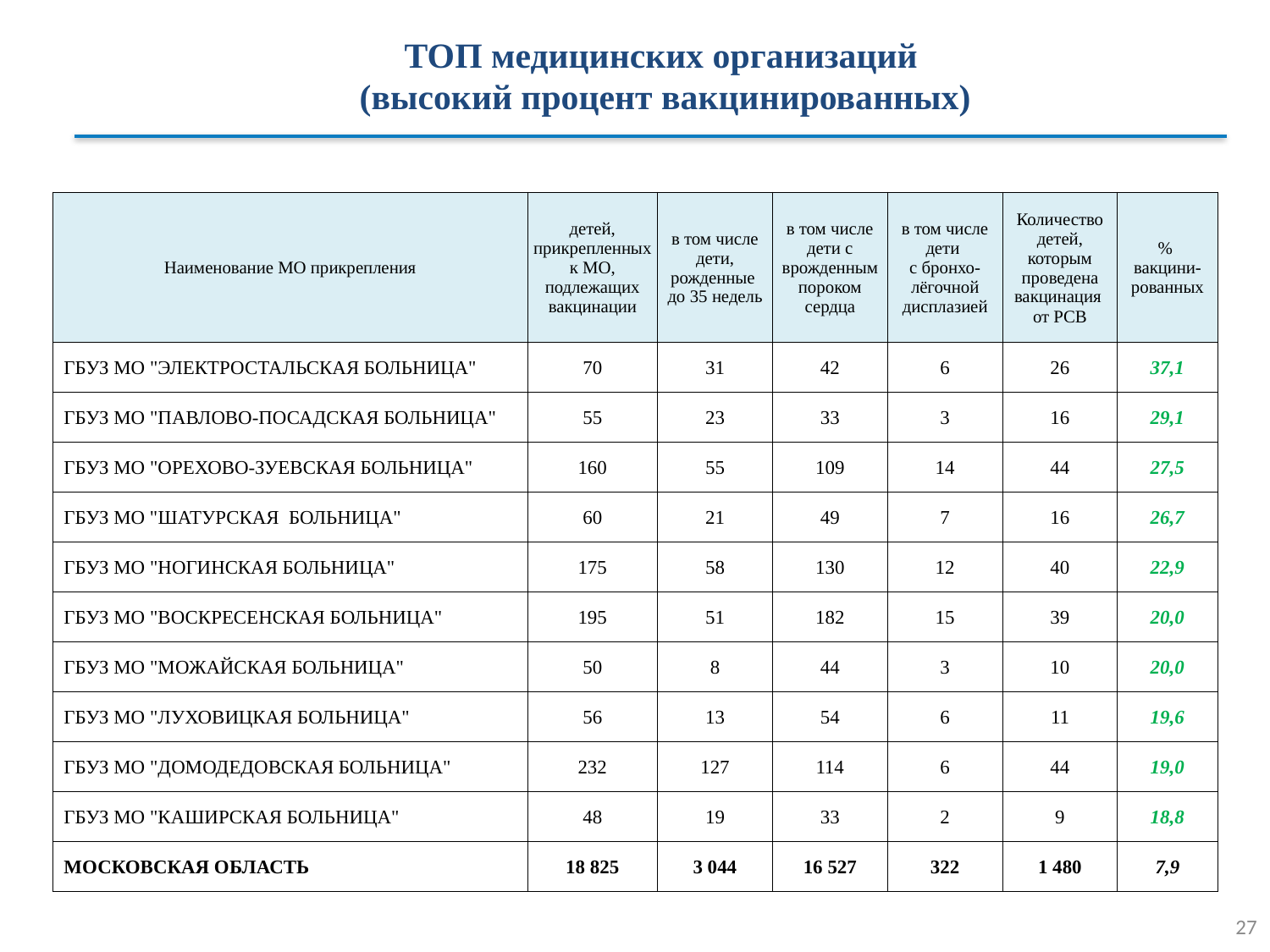

ТОП медицинских организаций
(высокий процент вакцинированных)
| Наименование МО прикрепления | детей, прикрепленных к МО, подлежащих вакцинации | в том числе дети, рожденные до 35 недель | в том числе дети с врожденным пороком сердца | в том числе дети с бронхо-лёгочной дисплазией | Количество детей, которым проведена вакцинация от РСВ | % вакцини-рованных |
| --- | --- | --- | --- | --- | --- | --- |
| ГБУЗ МО "ЭЛЕКТРОСТАЛЬСКАЯ БОЛЬНИЦА" | 70 | 31 | 42 | 6 | 26 | 37,1 |
| ГБУЗ МО "ПАВЛОВО-ПОСАДСКАЯ БОЛЬНИЦА" | 55 | 23 | 33 | 3 | 16 | 29,1 |
| ГБУЗ МО "ОРЕХОВО-ЗУЕВСКАЯ БОЛЬНИЦА" | 160 | 55 | 109 | 14 | 44 | 27,5 |
| ГБУЗ МО "ШАТУРСКАЯ БОЛЬНИЦА" | 60 | 21 | 49 | 7 | 16 | 26,7 |
| ГБУЗ МО "НОГИНСКАЯ БОЛЬНИЦА" | 175 | 58 | 130 | 12 | 40 | 22,9 |
| ГБУЗ МО "ВОСКРЕСЕНСКАЯ БОЛЬНИЦА" | 195 | 51 | 182 | 15 | 39 | 20,0 |
| ГБУЗ МО "МОЖАЙСКАЯ БОЛЬНИЦА" | 50 | 8 | 44 | 3 | 10 | 20,0 |
| ГБУЗ МО "ЛУХОВИЦКАЯ БОЛЬНИЦА" | 56 | 13 | 54 | 6 | 11 | 19,6 |
| ГБУЗ МО "ДОМОДЕДОВСКАЯ БОЛЬНИЦА" | 232 | 127 | 114 | 6 | 44 | 19,0 |
| ГБУЗ МО "КАШИРСКАЯ БОЛЬНИЦА" | 48 | 19 | 33 | 2 | 9 | 18,8 |
| МОСКОВСКАЯ ОБЛАСТЬ | 18 825 | 3 044 | 16 527 | 322 | 1 480 | 7,9 |
27